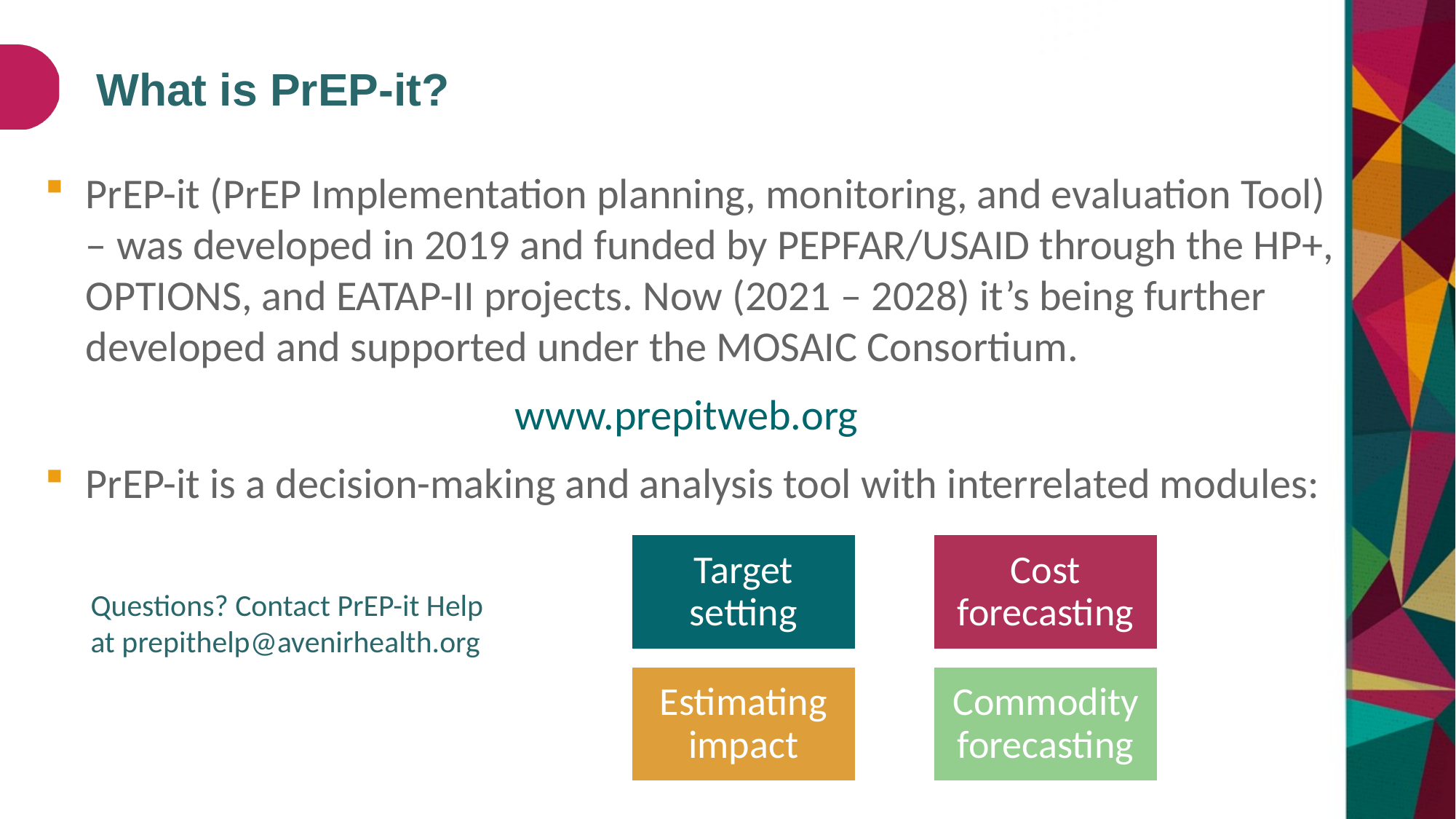

# What is PrEP-it?
PrEP-it (PrEP Implementation planning, monitoring, and evaluation Tool) – was developed in 2019 and funded by PEPFAR/USAID through the HP+, OPTIONS, and EATAP-II projects. Now (2021 – 2028) it’s being further developed and supported under the MOSAIC Consortium.
www.prepitweb.org
PrEP-it is a decision-making and analysis tool with interrelated modules:

Target setting
Cost forecasting
Estimating impact
Commodity forecasting
Questions? Contact PrEP-it Help at prepithelp@avenirhealth.org